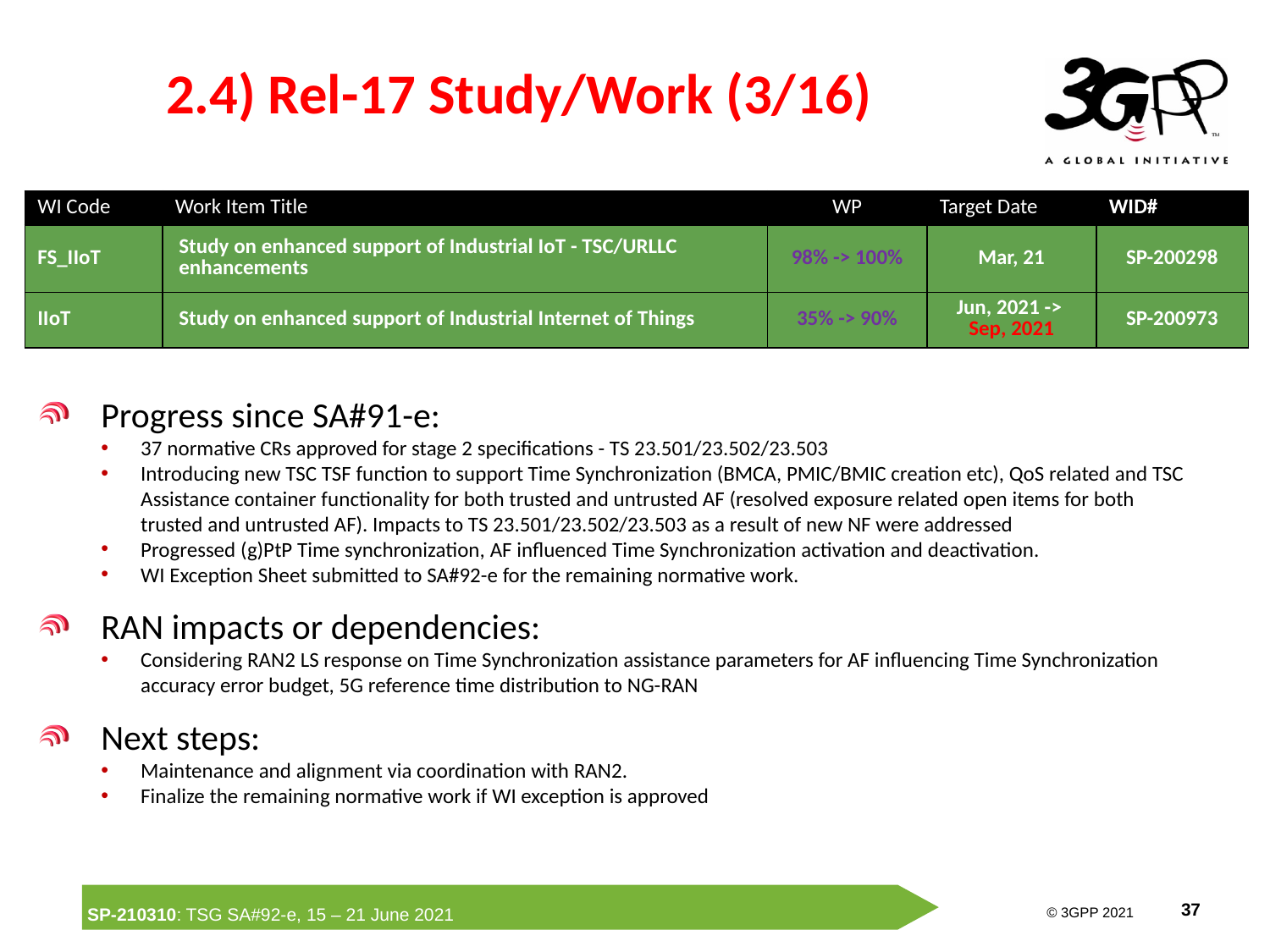

# 2.4) Rel-17 Study/Work (3/16)
| WI Code | Work Item Title | WP | Target Date | WID# |
| --- | --- | --- | --- | --- |
| FS\_IIoT | Study on enhanced support of Industrial IoT - TSC/URLLC enhancements | 98% -> 100% | Mar, 21 | SP-200298 |
| IIoT | Study on enhanced support of Industrial Internet of Things | 35% -> 90% | Jun, 2021 -> Sep, 2021 | SP-200973 |
Progress since SA#91-e:
37 normative CRs approved for stage 2 specifications - TS 23.501/23.502/23.503
Introducing new TSC TSF function to support Time Synchronization (BMCA, PMIC/BMIC creation etc), QoS related and TSC Assistance container functionality for both trusted and untrusted AF (resolved exposure related open items for both trusted and untrusted AF). Impacts to TS 23.501/23.502/23.503 as a result of new NF were addressed
Progressed (g)PtP Time synchronization, AF influenced Time Synchronization activation and deactivation.
WI Exception Sheet submitted to SA#92-e for the remaining normative work.
RAN impacts or dependencies:
Considering RAN2 LS response on Time Synchronization assistance parameters for AF influencing Time Synchronization accuracy error budget, 5G reference time distribution to NG-RAN
Next steps:
Maintenance and alignment via coordination with RAN2.
Finalize the remaining normative work if WI exception is approved